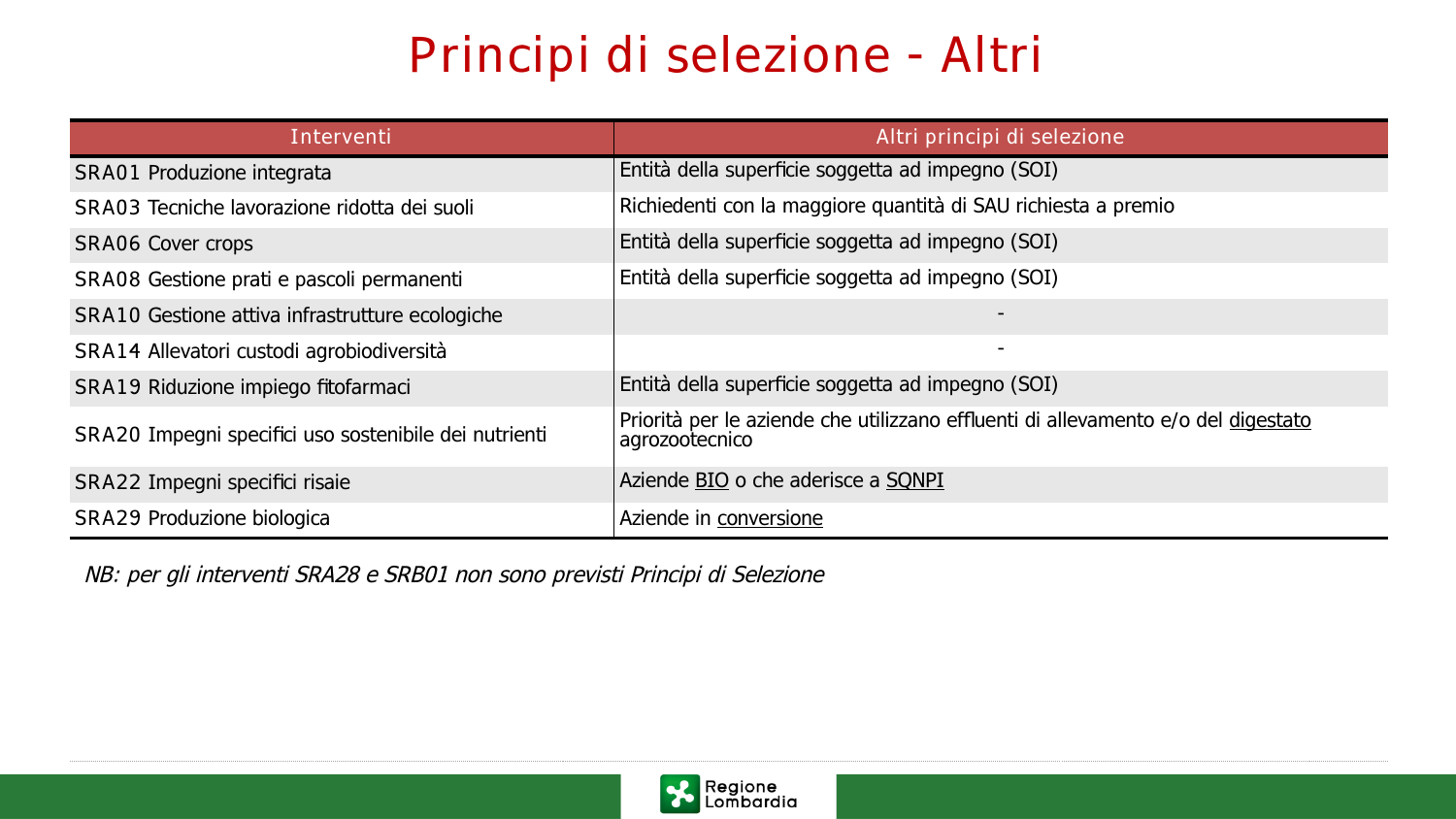

# Principi di selezione - Altri
| Interventi | Altri principi di selezione |
| --- | --- |
| SRA01 Produzione integrata | Entità della superficie soggetta ad impegno (SOI) |
| SRA03 Tecniche lavorazione ridotta dei suoli | Richiedenti con la maggiore quantità di SAU richiesta a premio |
| SRA06 Cover crops | Entità della superficie soggetta ad impegno (SOI) |
| SRA08 Gestione prati e pascoli permanenti | Entità della superficie soggetta ad impegno (SOI) |
| SRA10 Gestione attiva infrastrutture ecologiche | - |
| SRA14 Allevatori custodi agrobiodiversità | - |
| SRA19 Riduzione impiego fitofarmaci | Entità della superficie soggetta ad impegno (SOI) |
| SRA20 Impegni specifici uso sostenibile dei nutrienti | Priorità per le aziende che utilizzano effluenti di allevamento e/o del digestato agrozootecnico |
| SRA22 Impegni specifici risaie | Aziende BIO o che aderisce a SQNPI |
| SRA29 Produzione biologica | Aziende in conversione |
NB: per gli interventi SRA28 e SRB01 non sono previsti Principi di Selezione